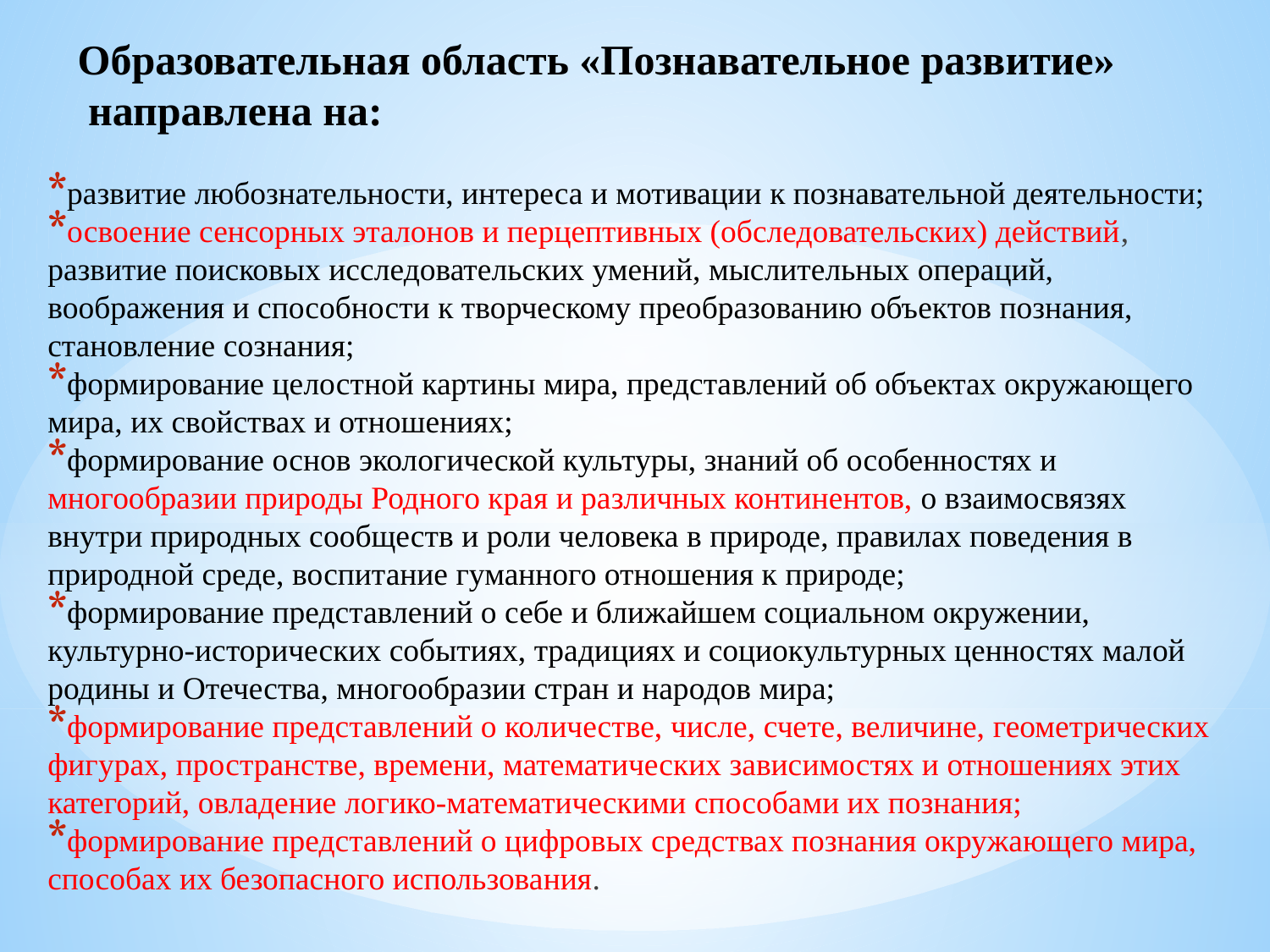

# Образовательная область «Познавательное развитие» направлена на:
развитие любознательности, интереса и мотивации к познавательной деятельности;
освоение сенсорных эталонов и перцептивных (обследовательских) действий, развитие поисковых исследовательских умений, мыслительных операций, воображения и способности к творческому преобразованию объектов познания, становление сознания;
формирование целостной картины мира, представлений об объектах окружающего мира, их свойствах и отношениях;
формирование основ экологической культуры, знаний об особенностях и многообразии природы Родного края и различных континентов, о взаимосвязях внутри природных сообществ и роли человека в природе, правилах поведения в природной среде, воспитание гуманного отношения к природе;
формирование представлений о себе и ближайшем социальном окружении, культурно-исторических событиях, традициях и социокультурных ценностях малой родины и Отечества, многообразии стран и народов мира;
формирование представлений о количестве, числе, счете, величине, геометрических фигурах, пространстве, времени, математических зависимостях и отношениях этих категорий, овладение логико-математическими способами их познания;
формирование представлений о цифровых средствах познания окружающего мира, способах их безопасного использования.